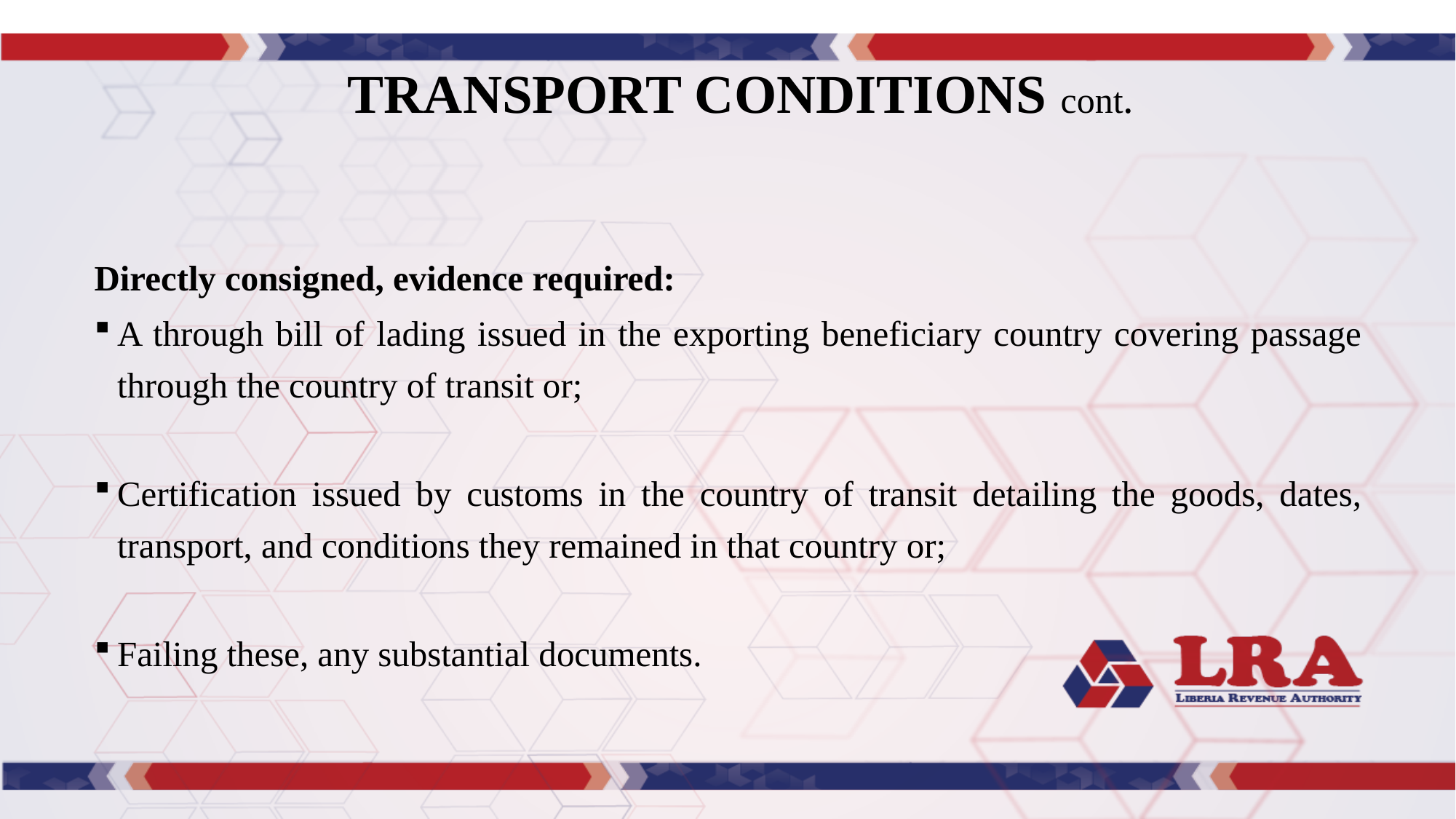

# TRANSPORT CONDITIONS cont.

Directly consigned, evidence required:
A through bill of lading issued in the exporting beneficiary country covering passage through the country of transit or;

Certification issued by customs in the country of transit detailing the goods, dates, transport, and conditions they remained in that country or;

Failing these, any substantial documents.